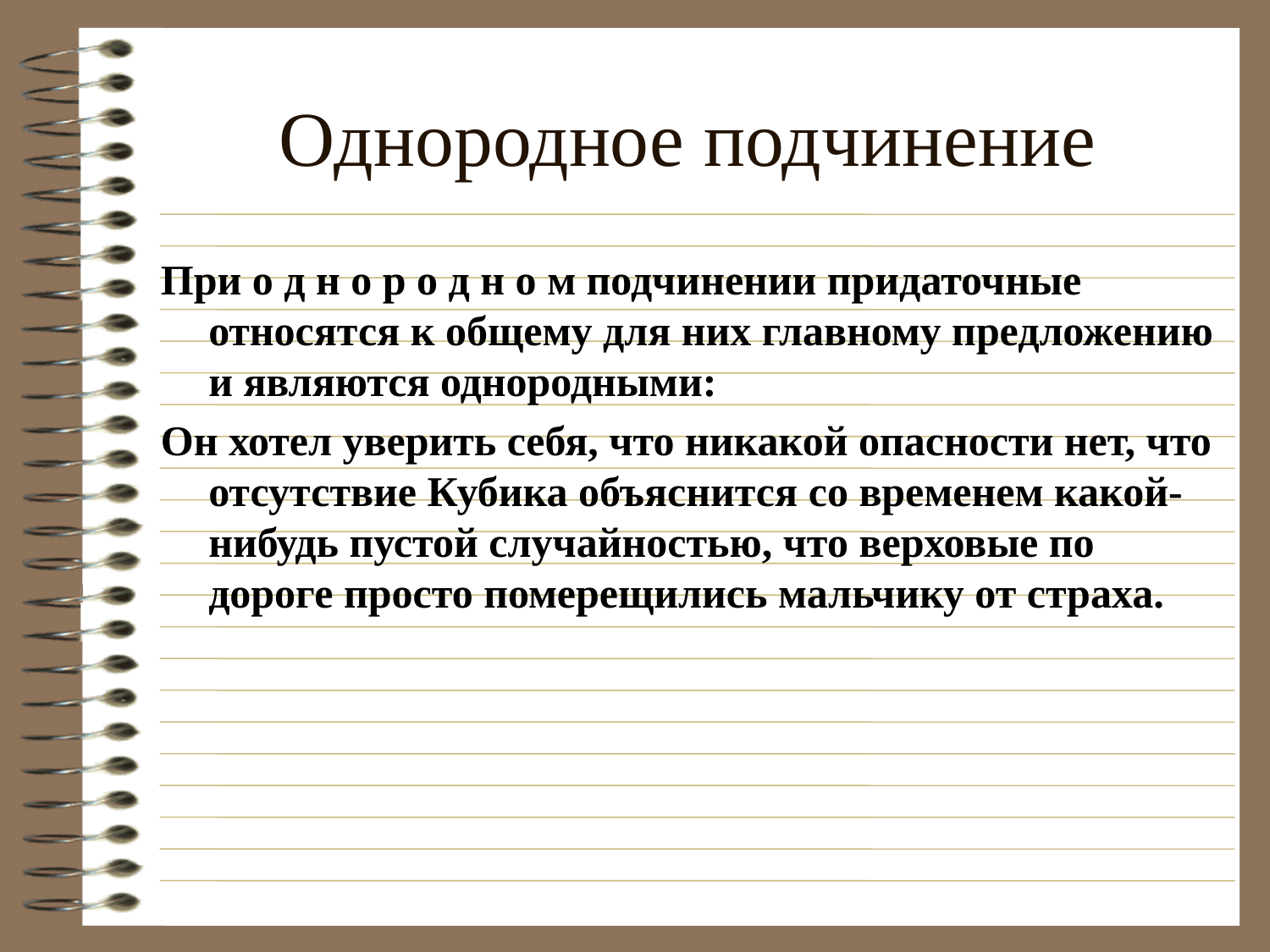

# Однородное подчинение
При о д н о р о д н о м подчинении придаточные относятся к общему для них главному предложению и являются однородными:
Он хотел уверить себя, что никакой опасности нет, что отсутствие Кубика объяснится со временем какой-нибудь пустой случайностью, что верховые по дороге просто померещились мальчику от страха.